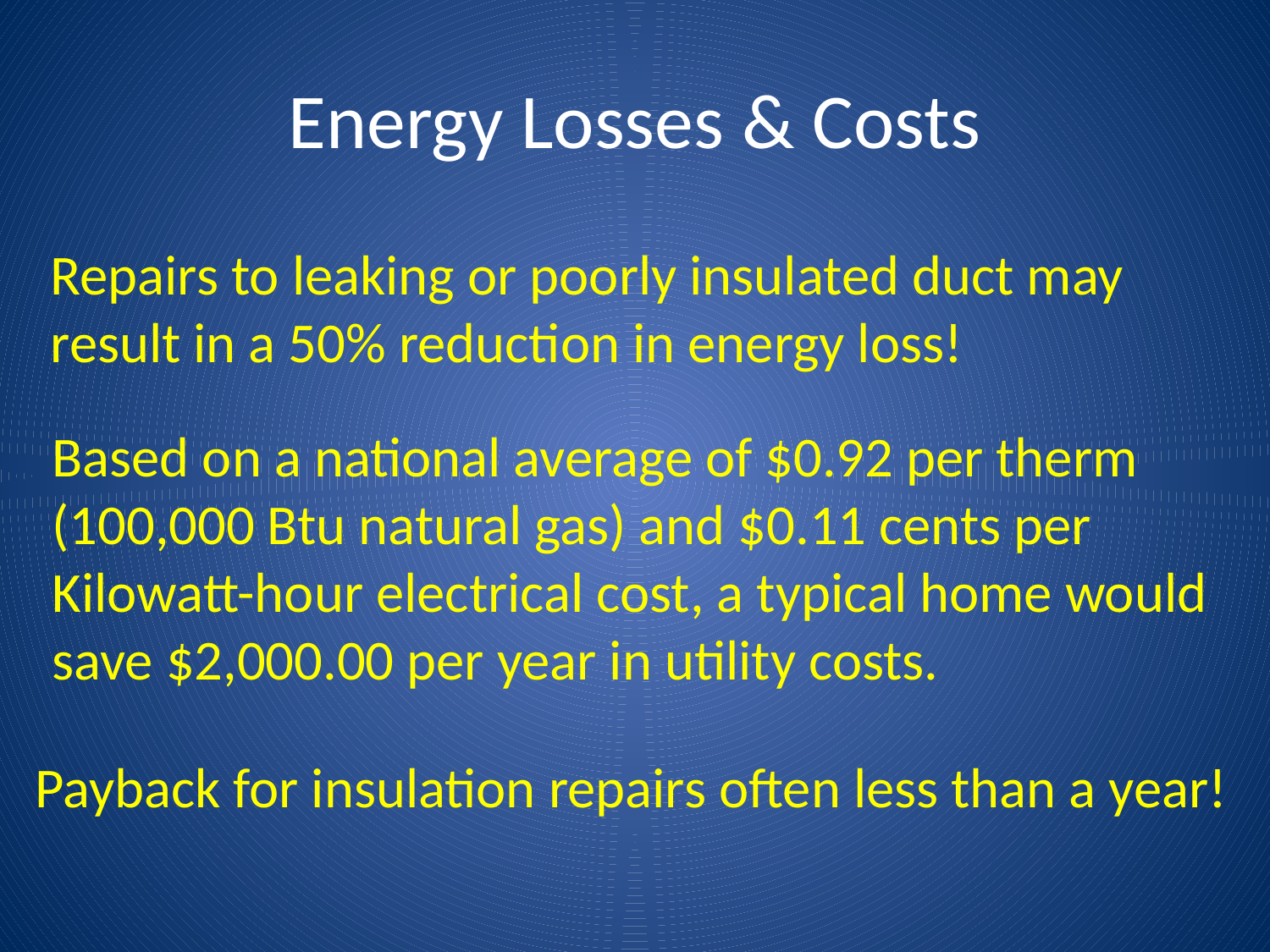

# Energy Losses & Costs
Repairs to leaking or poorly insulated duct may
result in a 50% reduction in energy loss!
Based on a national average of $0.92 per therm
(100,000 Btu natural gas) and $0.11 cents per
Kilowatt-hour electrical cost, a typical home would
save $2,000.00 per year in utility costs.
Payback for insulation repairs often less than a year!